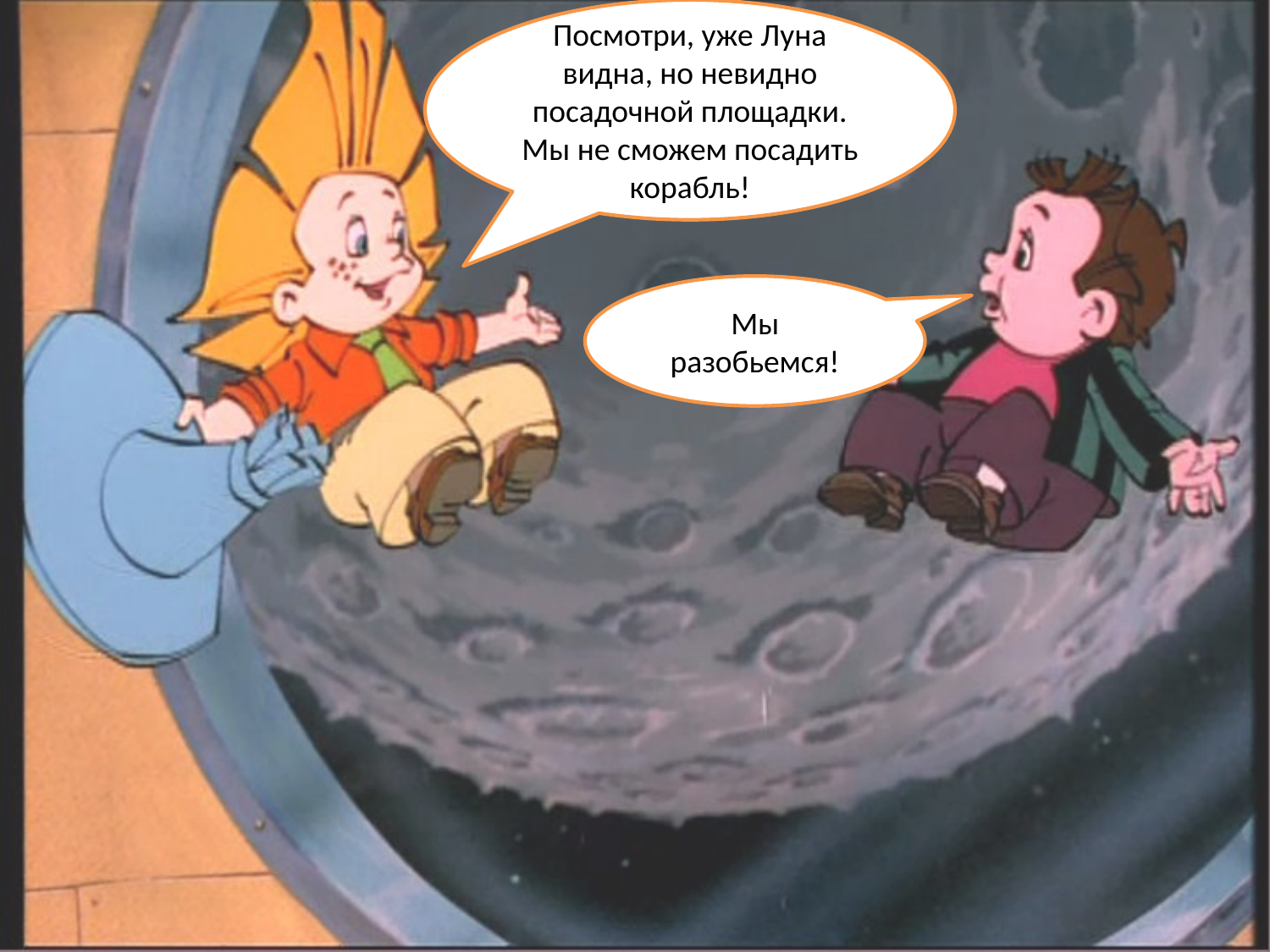

Посмотри, уже Луна видна, но невидно посадочной площадки. Мы не сможем посадить корабль!
Мы разобьемся!